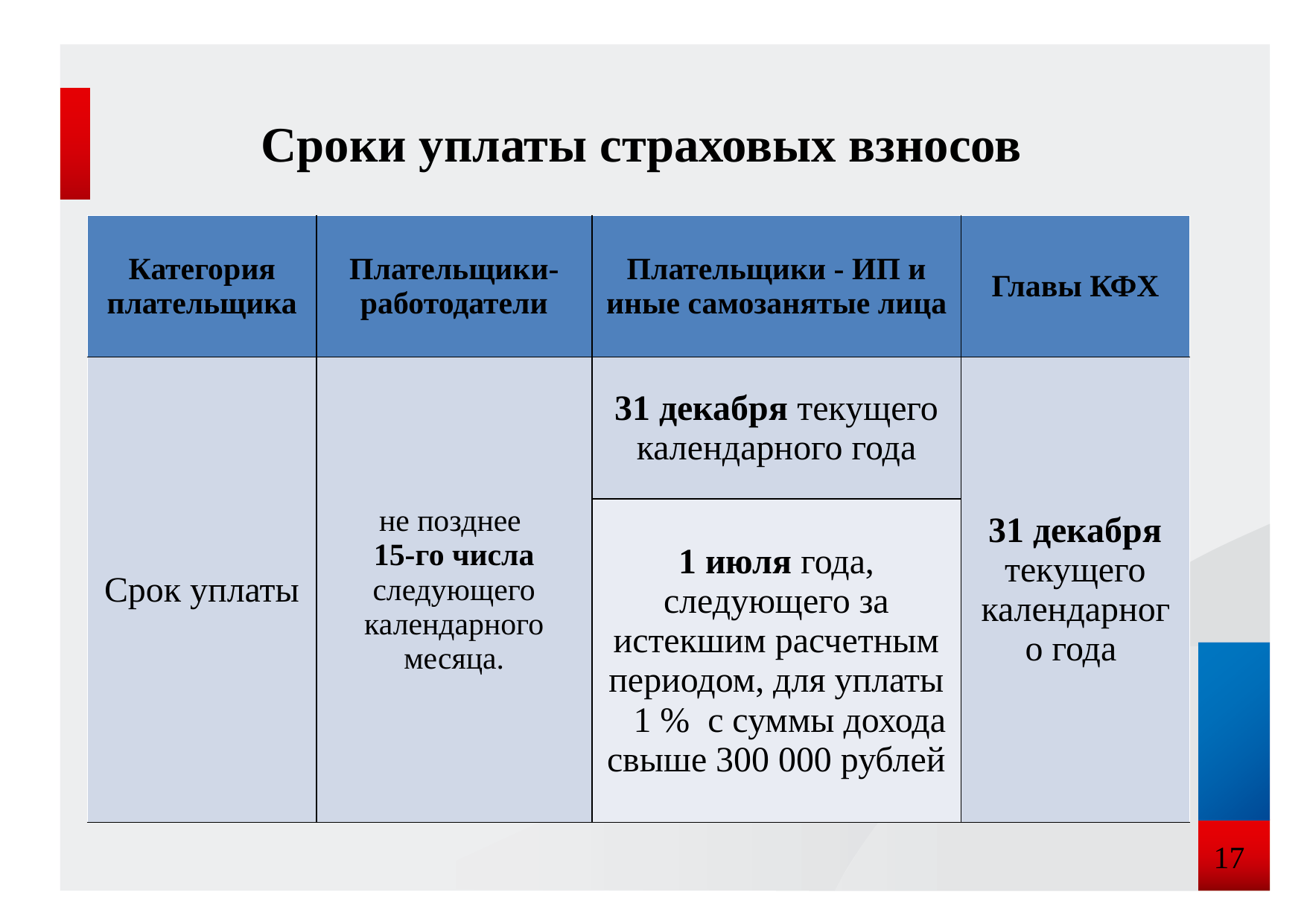

# Сроки уплаты страховых взносов
| Категория плательщика | Плательщики-работодатели | Плательщики - ИП и иные самозанятые лица | Главы КФХ |
| --- | --- | --- | --- |
| Срок уплаты | не позднее 15-го числа следующего календарного месяца. | 31 декабря текущего календарного года | 31 декабря текущего календарного года |
|  |  | 1 июля года, следующего за истекшим расчетным периодом, для уплаты 1 % с суммы дохода свыше 300 000 рублей |  |
17